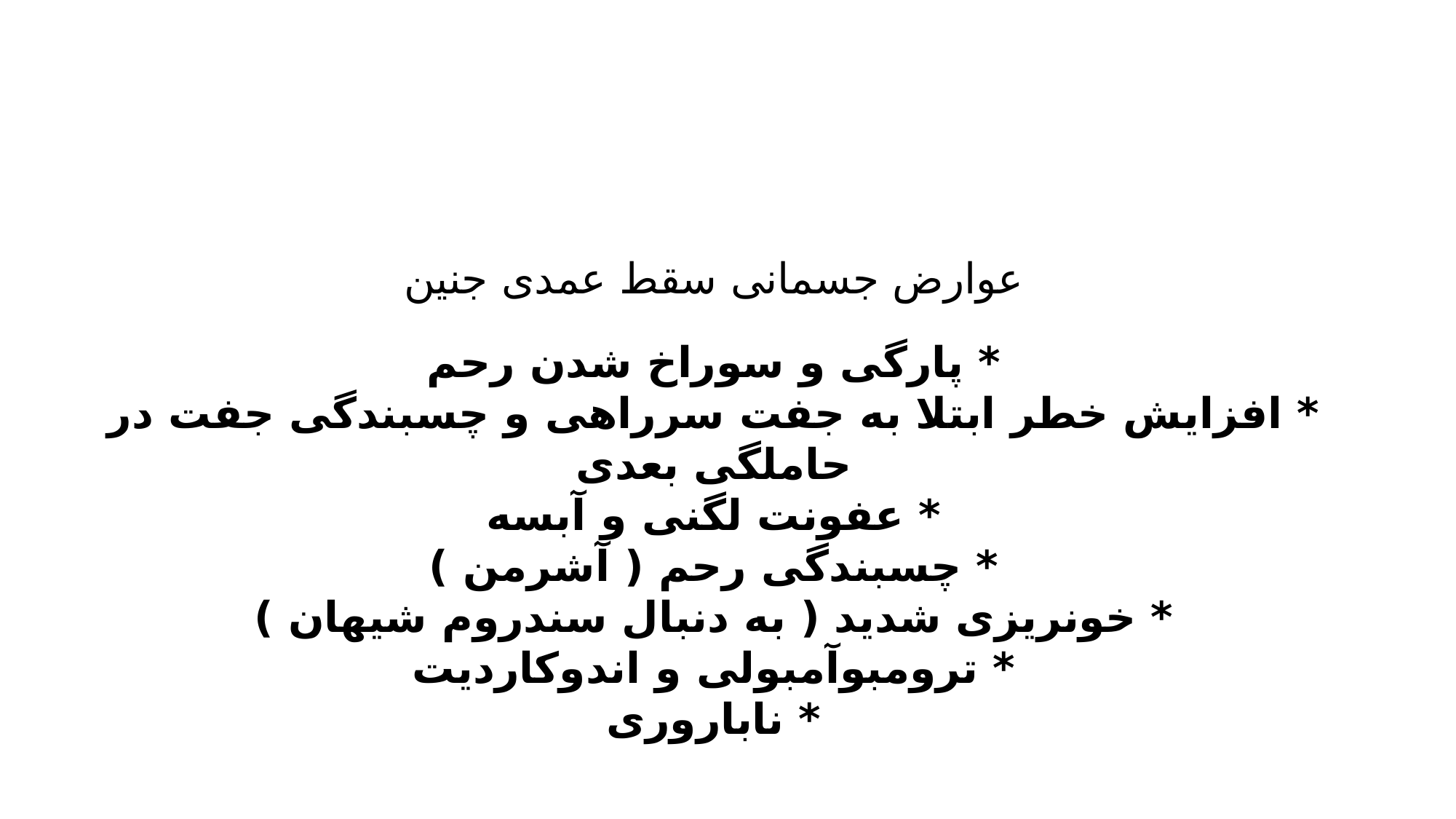

عوارض جسمانی سقط عمدی جنین

* پارگی و سوراخ شدن رحم
* افزایش خطر ابتلا به جفت سرراهی و چسبندگی جفت در حاملگی بعدی
* عفونت لگنی و آبسه
* چسبندگی رحم ( آشرمن )
* خونریزی شدید ( به دنبال سندروم شیهان )
* ترومبوآمبولی و اندوکاردیت
* ناباروری